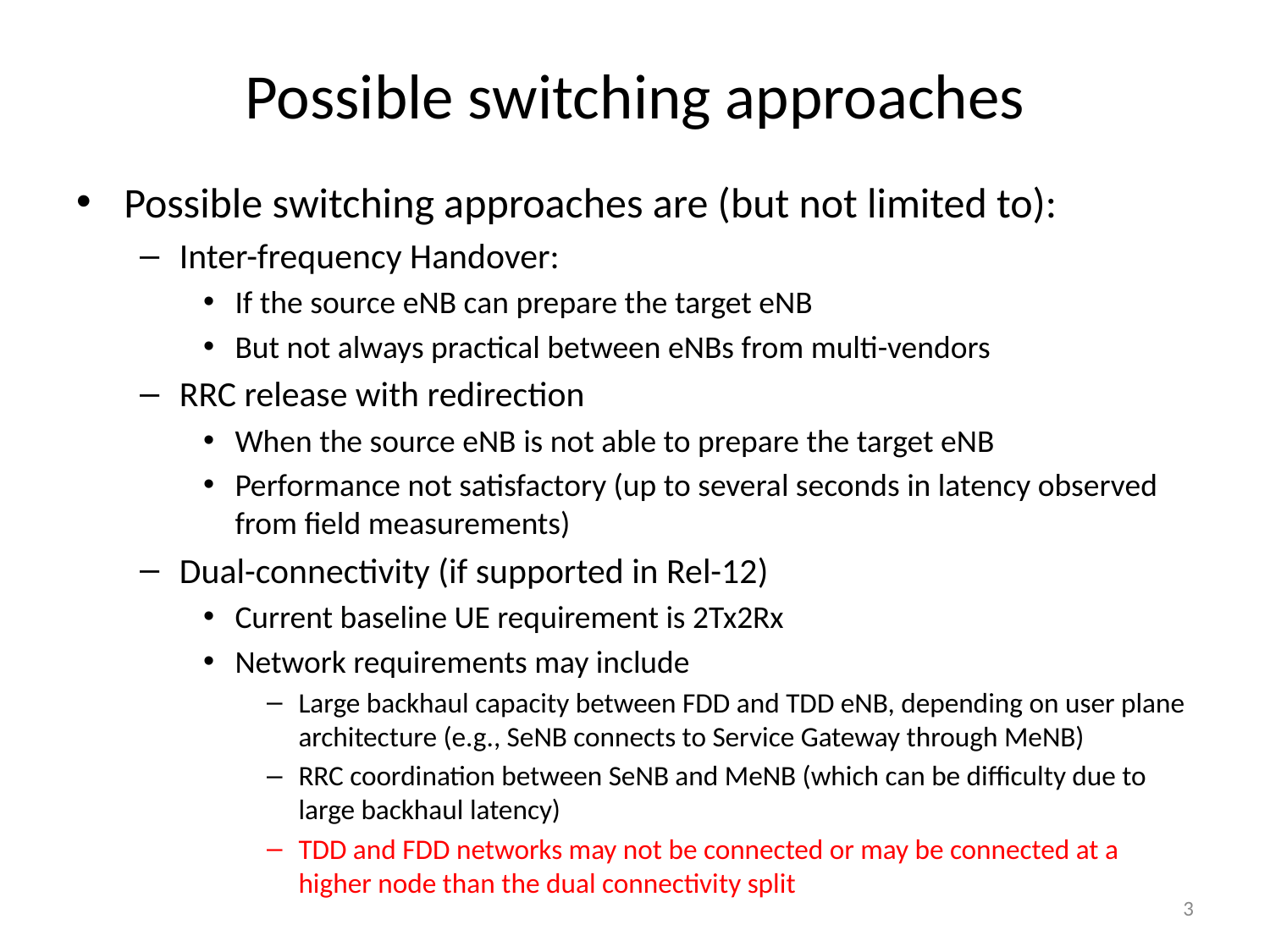

# Possible switching approaches
Possible switching approaches are (but not limited to):
Inter-frequency Handover:
If the source eNB can prepare the target eNB
But not always practical between eNBs from multi-vendors
RRC release with redirection
When the source eNB is not able to prepare the target eNB
Performance not satisfactory (up to several seconds in latency observed from field measurements)
Dual-connectivity (if supported in Rel-12)
Current baseline UE requirement is 2Tx2Rx
Network requirements may include
Large backhaul capacity between FDD and TDD eNB, depending on user plane architecture (e.g., SeNB connects to Service Gateway through MeNB)
RRC coordination between SeNB and MeNB (which can be difficulty due to large backhaul latency)
TDD and FDD networks may not be connected or may be connected at a higher node than the dual connectivity split

3